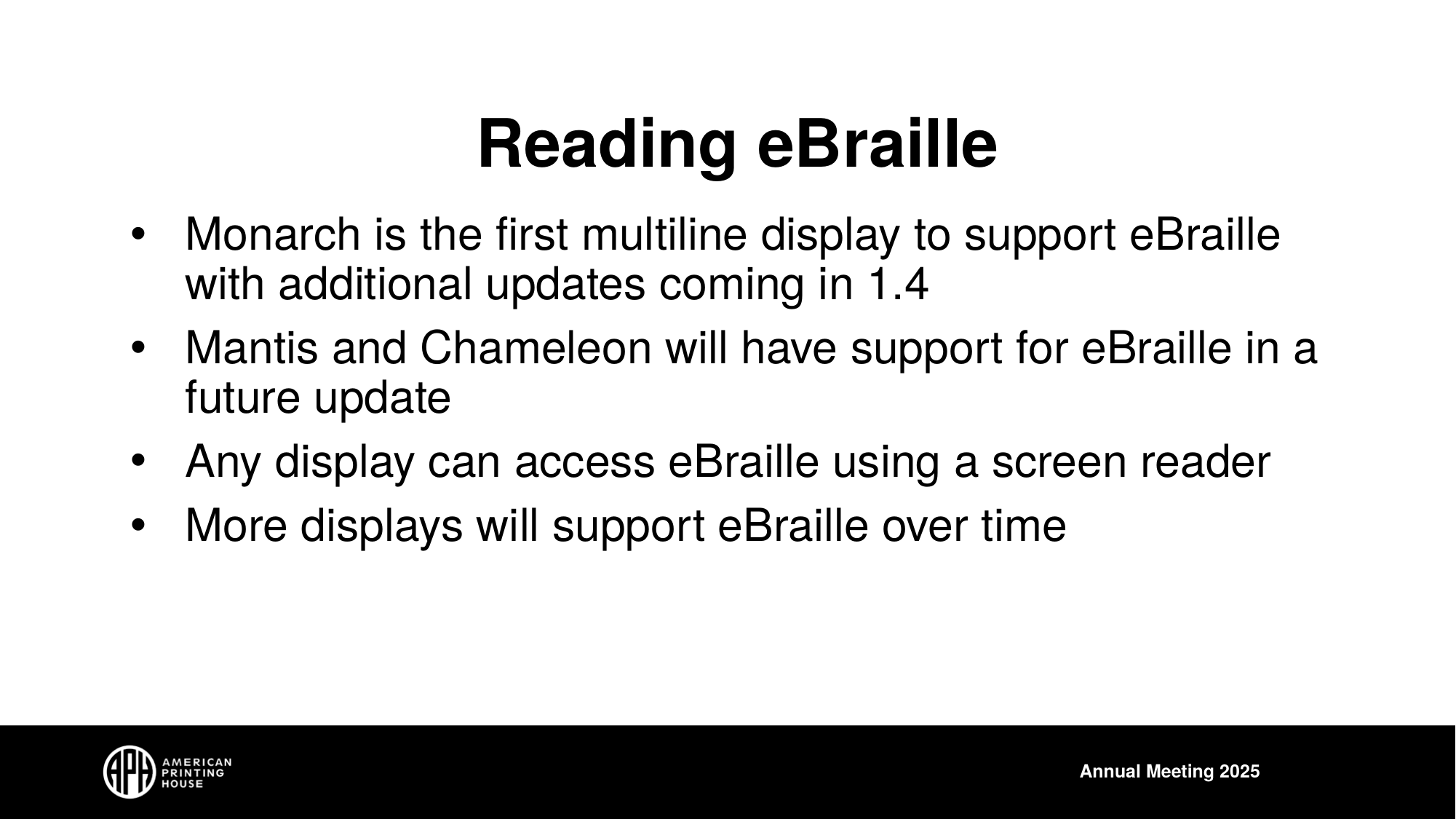

# Reading eBraille
Monarch is the first multiline display to support eBraille with additional updates coming in 1.4
Mantis and Chameleon will have support for eBraille in a future update
Any display can access eBraille using a screen reader
More displays will support eBraille over time
Annual Meeting 2025